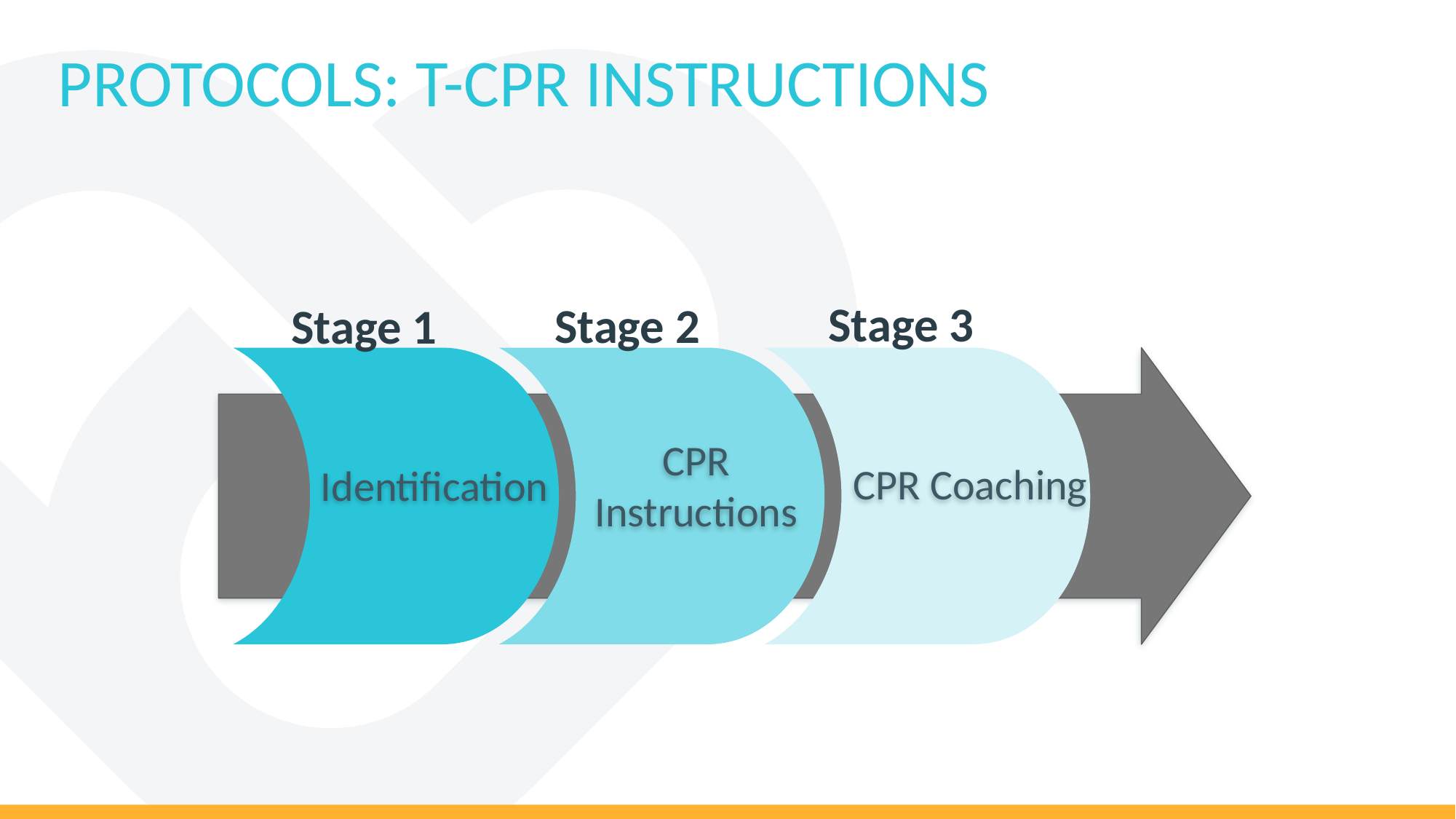

# Protocols: T-CPR instructions
Stage 3
Stage 2
Stage 1

CPR Coaching
Identification
CPR Instructions